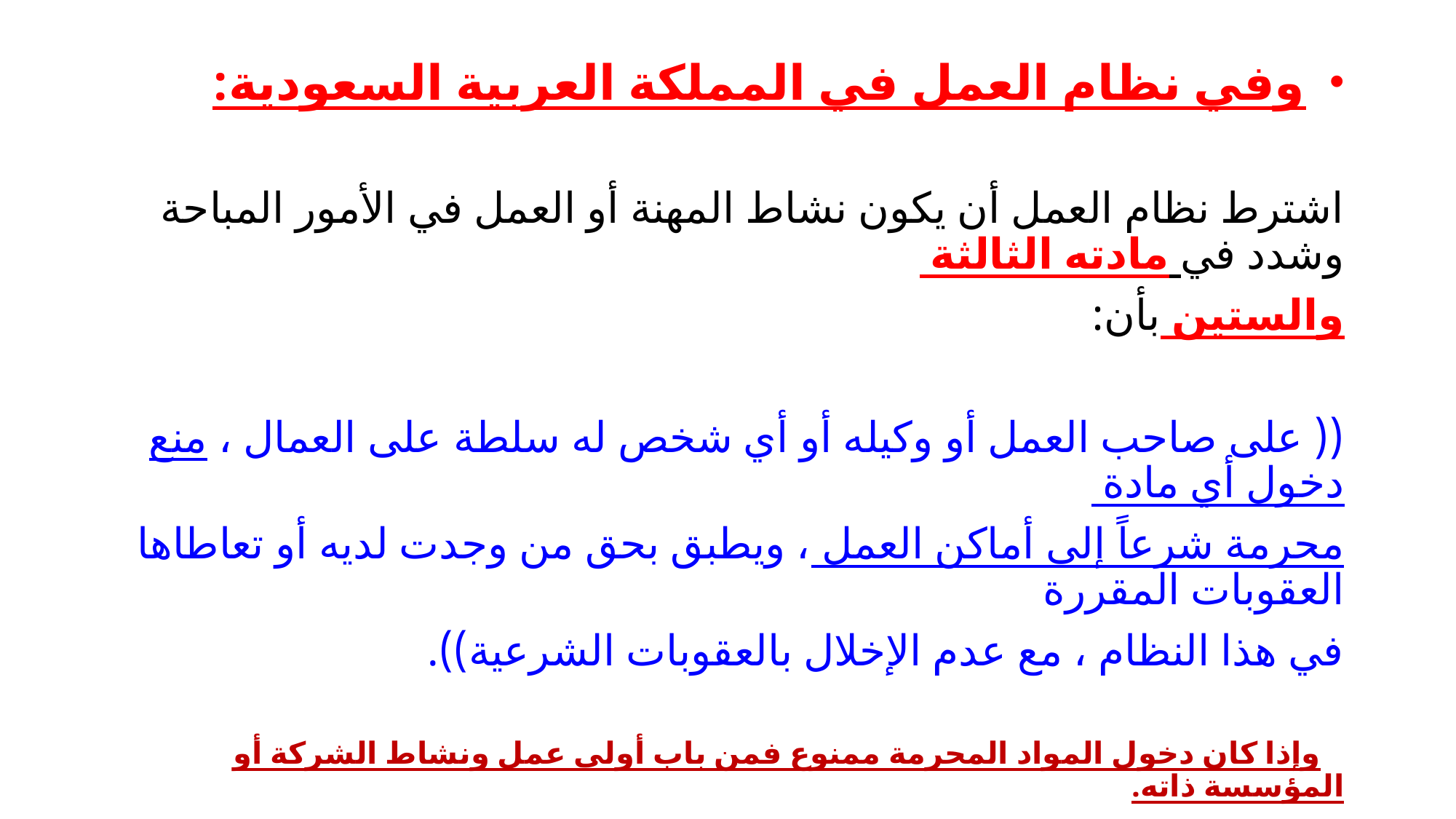

وفي نظام العمل في المملكة العربية السعودية:

اشترط نظام العمل أن يكون نشاط المهنة أو العمل في الأمور المباحة وشدد في مادته الثالثة
والستين بأن:

(( على صاحب العمل أو وكيله أو أي شخص له سلطة على العمال ، منع دخول أي مادة
محرمة شرعاً إلى أماكن العمل ، ويطبق بحق من وجدت لديه أو تعاطاها العقوبات المقررة
في هذا النظام ، مع عدم الإخلال بالعقوبات الشرعية)).

   وإذا كان دخول المواد المحرمة ممنوع فمن باب أولى عمل ونشاط الشركة أو المؤسسة ذاته.